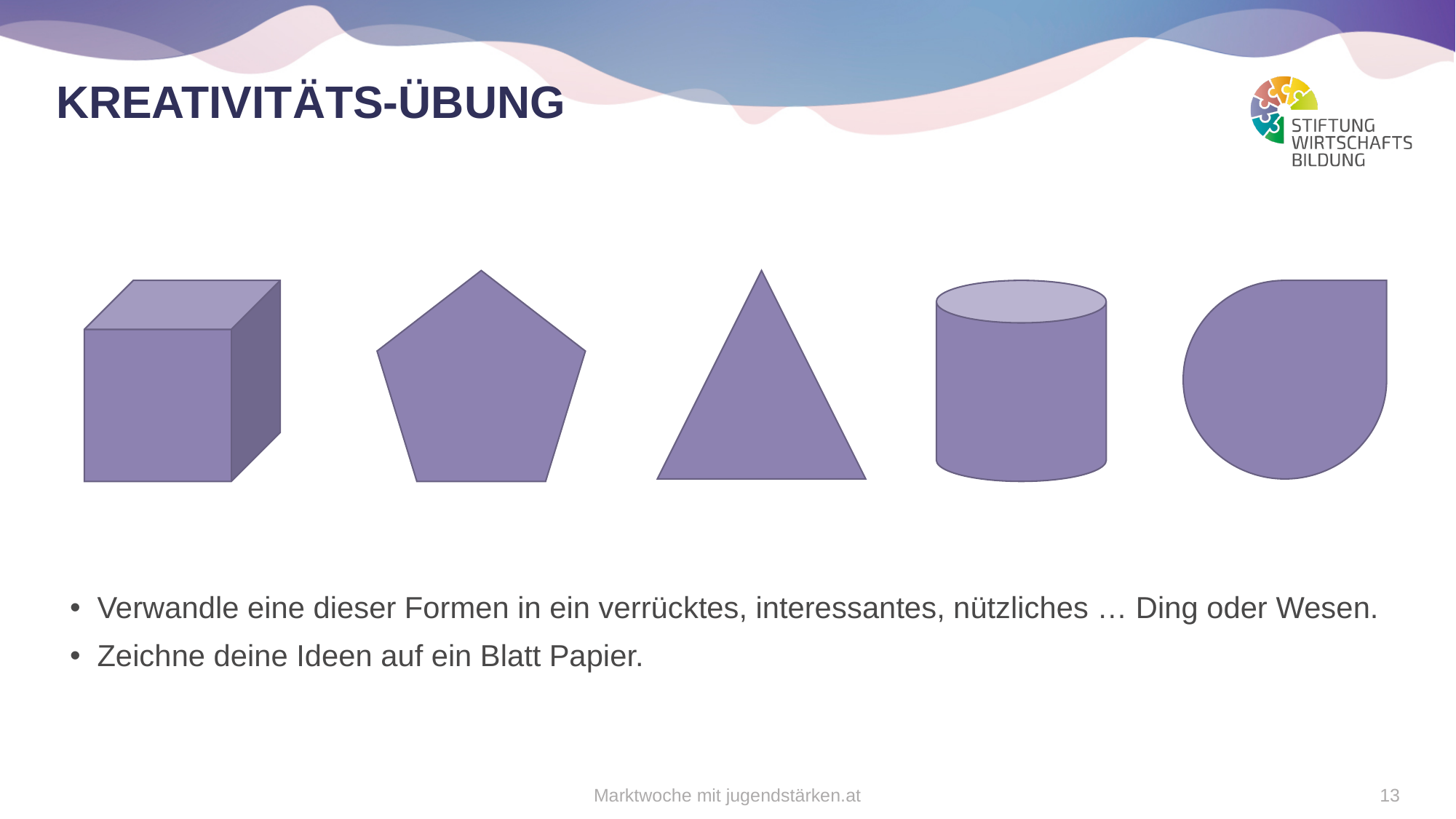

# Kreativitäts-übung

Verwandle eine dieser Formen in ein verrücktes, interessantes, nützliches … Ding oder Wesen.
Zeichne deine Ideen auf ein Blatt Papier.
Marktwoche mit jugendstärken.at
13